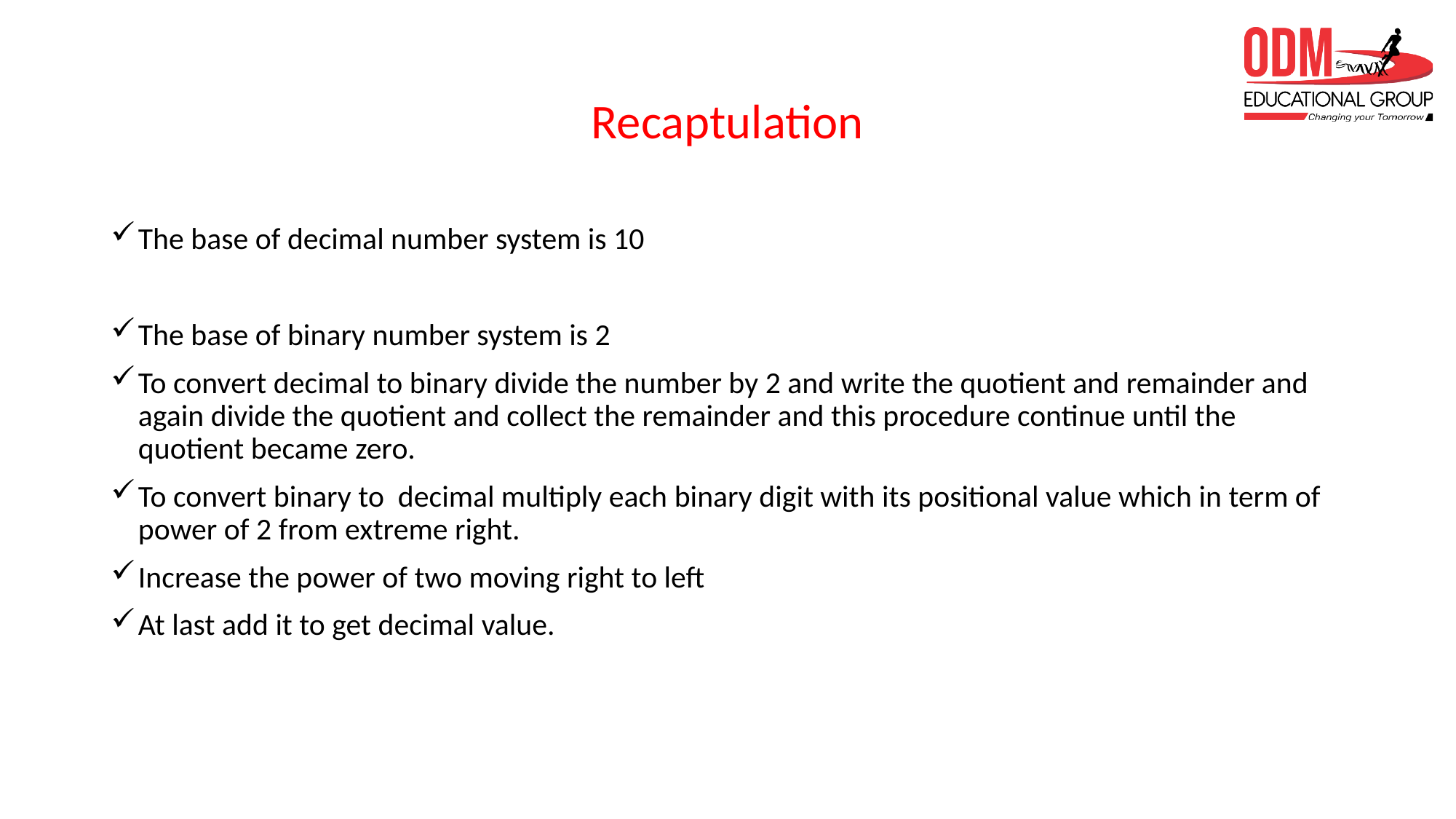

# Recaptulation
The base of decimal number system is 10

The base of binary number system is 2
To convert decimal to binary divide the number by 2 and write the quotient and remainder and again divide the quotient and collect the remainder and this procedure continue until the quotient became zero.
To convert binary to  decimal multiply each binary digit with its positional value which in term of power of 2 from extreme right.
Increase the power of two moving right to left
At last add it to get decimal value.